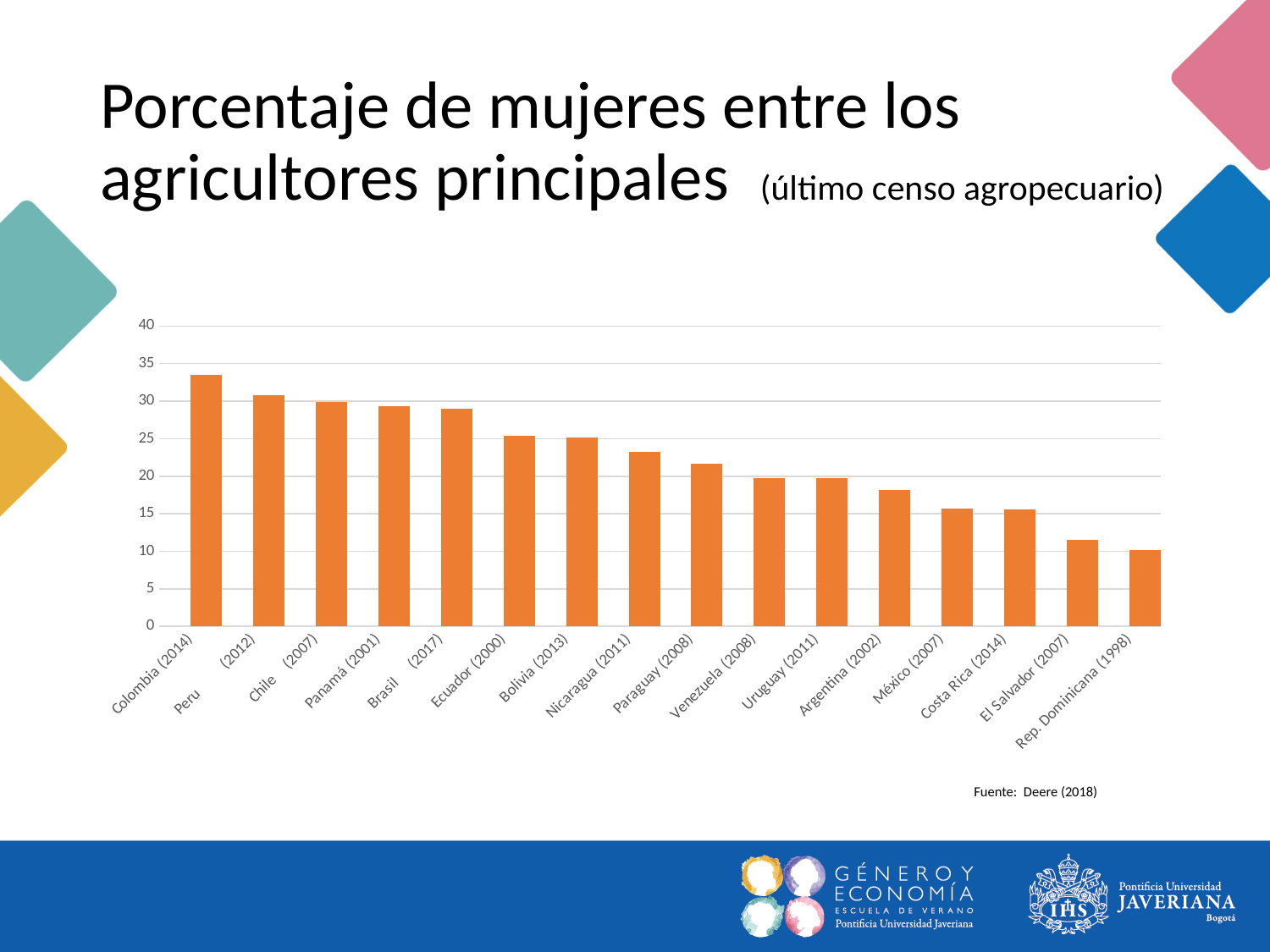

# Porcentaje de mujeres entre los agricultores principales  (último censo agropecuario)

### Chart:

| Category |  |  |
|---|---|---|
| Colombia (2014) | None | 33.5 |
| Peru         (2012) | None | 30.8 |
| Chile    (2007) | None | 29.9 |
| Panamá (2001) | None | 29.3 |
| Brasil     (2017) | None | 29.0 |
| Ecuador (2000) | None | 25.4 |
| Bolivia (2013) | None | 25.2 |
| Nicaragua (2011) | None | 23.3 |
| Paraguay (2008) | None | 21.7 |
| Venezuela (2008) | None | 19.7 |
| Uruguay (2011) | None | 19.7 |
| Argentina (2002) | None | 18.2 |
| México (2007) | None | 15.7 |
| Costa Rica (2014) | None | 15.6 |
| El Salvador (2007) | None | 11.5 |
| Rep. Dominicana (1998) | None | 10.2 |
Fuente:  Deere (2018)